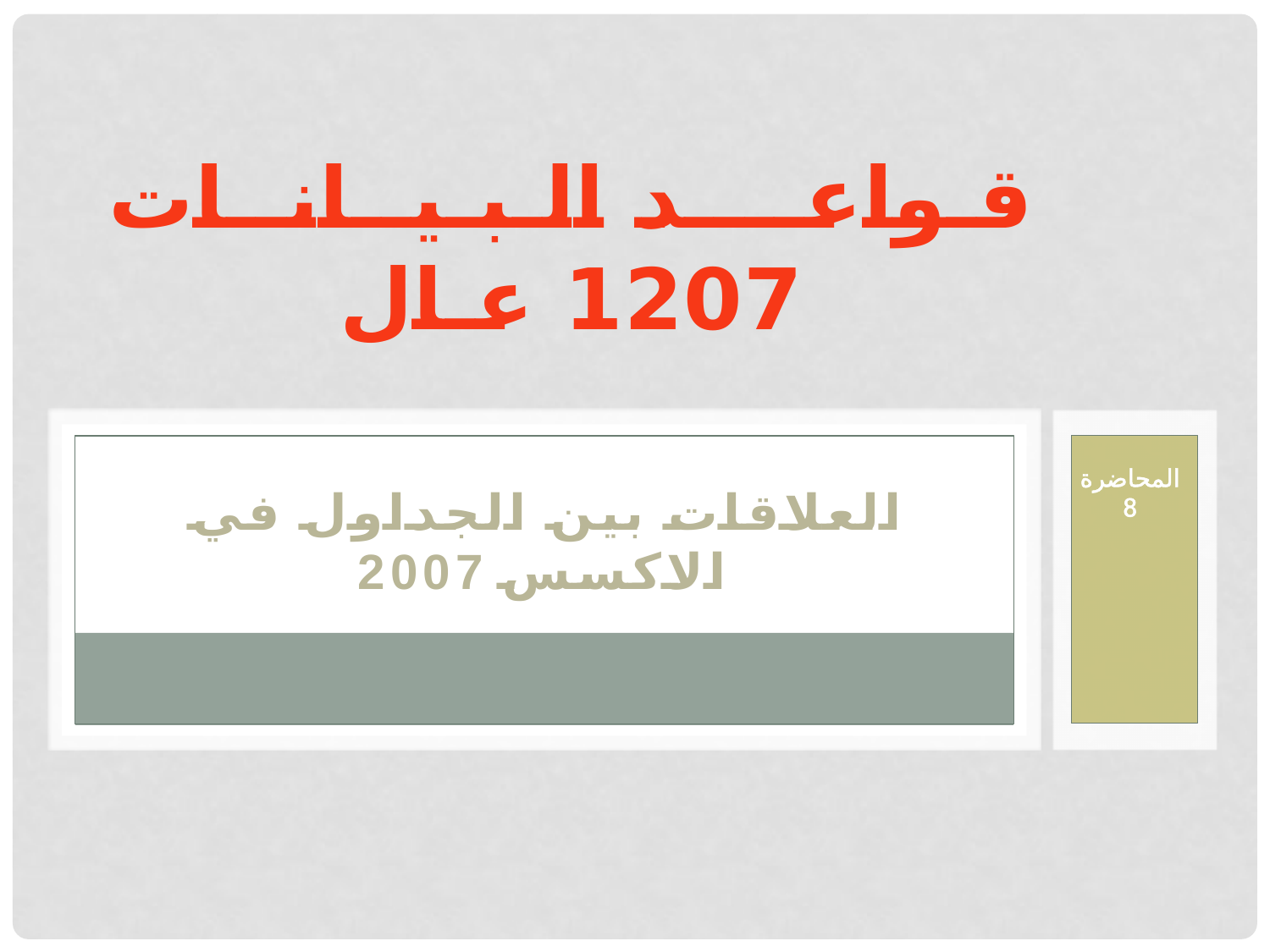

قـواعــــد الـبـيــانــات
1207 عـال
# العلاقات بين الجداول في الاكسس 2007
المحاضرة 8